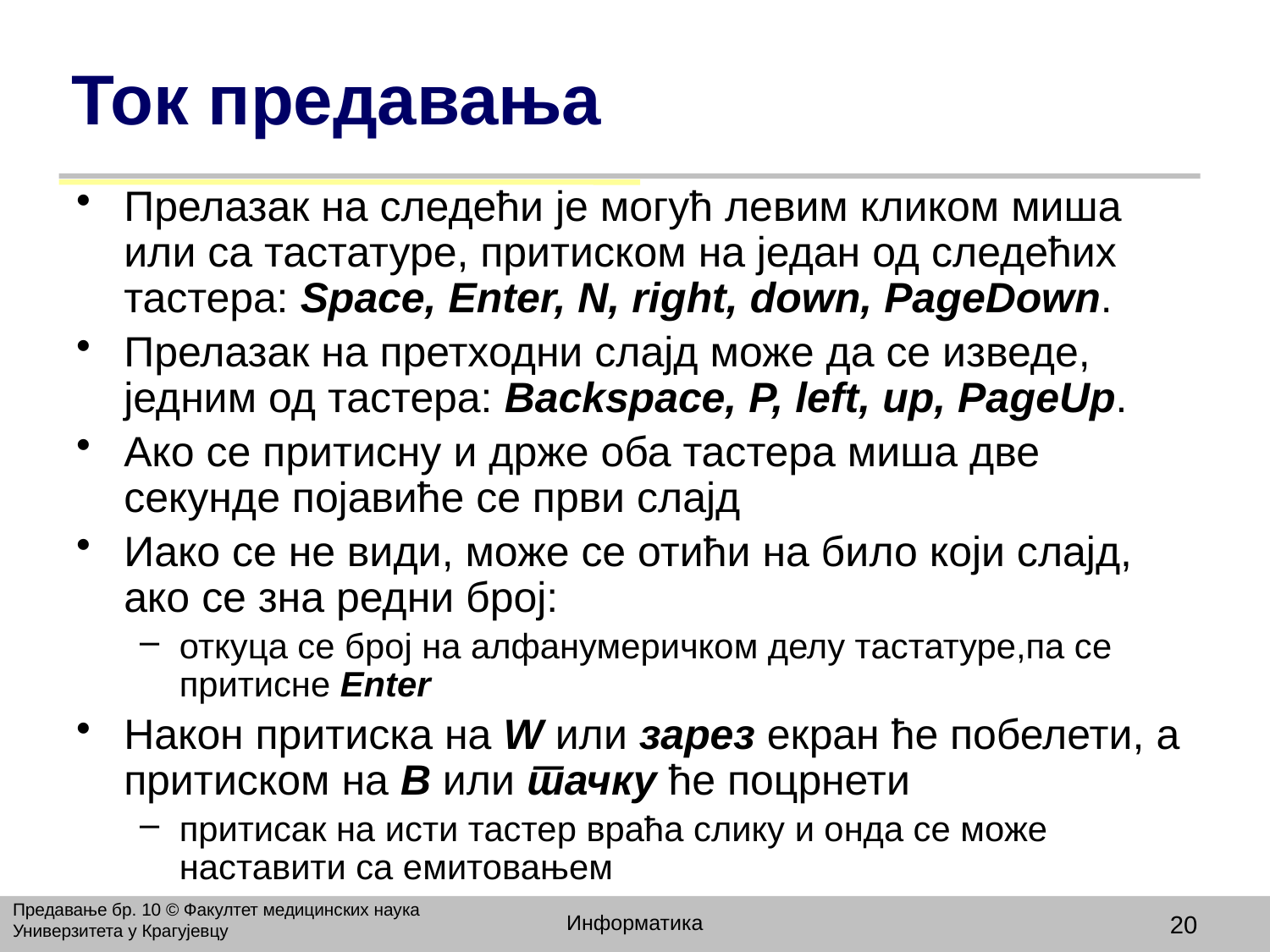

# Ток предавања
Прелазак на следећи је могућ левим кликом миша или са тастатуре, притиском на један од следећих тастера: Space, Enter, N, right, down, PageDown.
Прелазак на претходни слајд може да се изведе, једним од тастера: Backspace, P, left, up, PageUp.
Aко се притисну и држе оба тастера миша две секунде појавиће се први слајд
Иако се не види, може се отићи на било који слајд, ако се зна редни број:
откуца се број на алфанумеричком делу тастатуре,па се притисне Enter
Након притиска на W или зарез екран ће побелети, а притиском на B или тачку ће поцрнети
притисак на исти тастер враћа слику и онда се може наставити са емитовањем
Предавање бр. 10 © Факултет медицинских наука Универзитета у Крагујевцу
Информатика
20